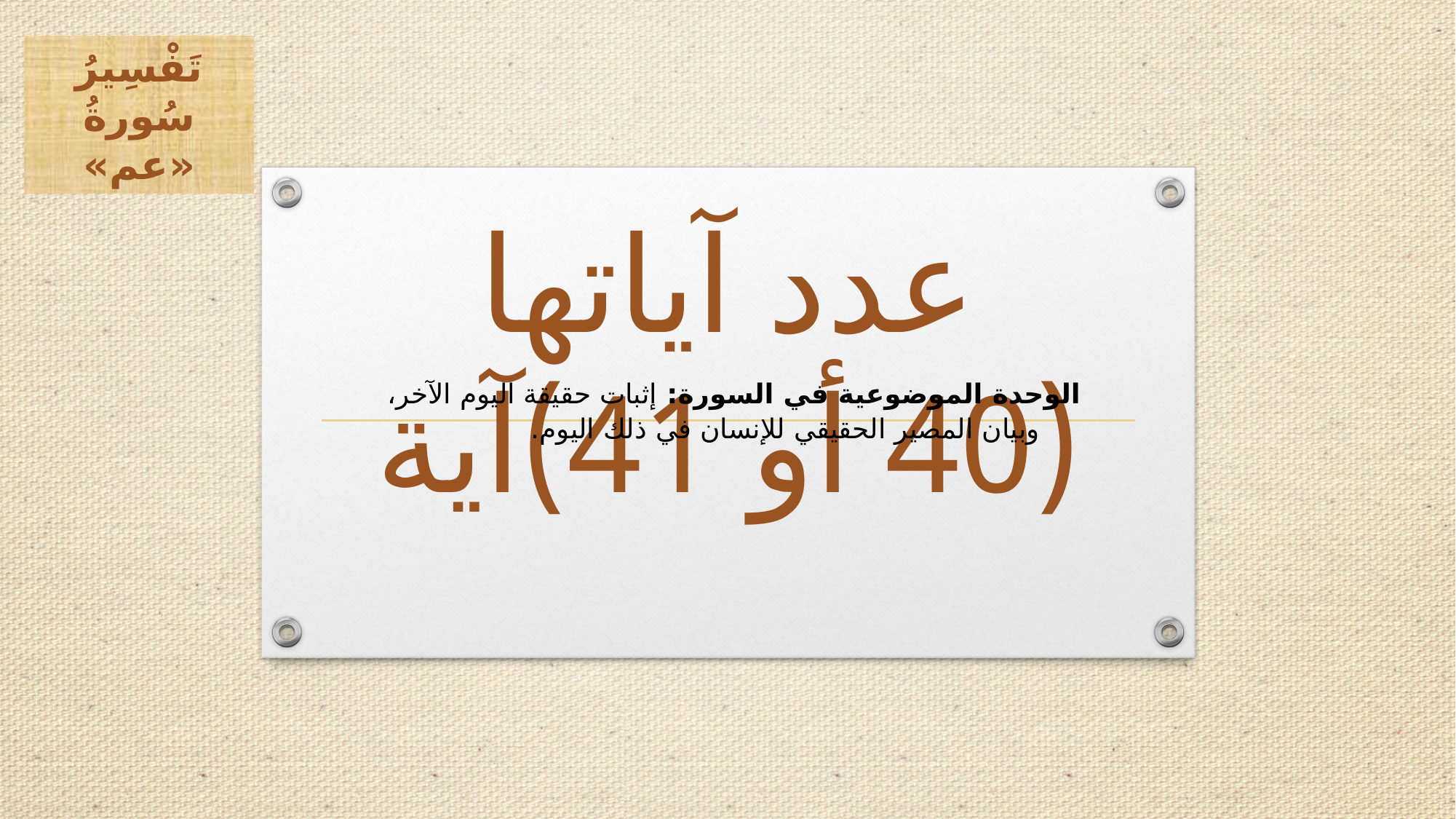

تَفْسِيرُ سُورةُ «عم»
# عدد آياتها (40 أو 41)آية
الوحدة الموضوعية في السورة: إثبات حقيقة اليوم الآخر، وبيان المصير الحقيقي للإنسان في ذلك اليوم.